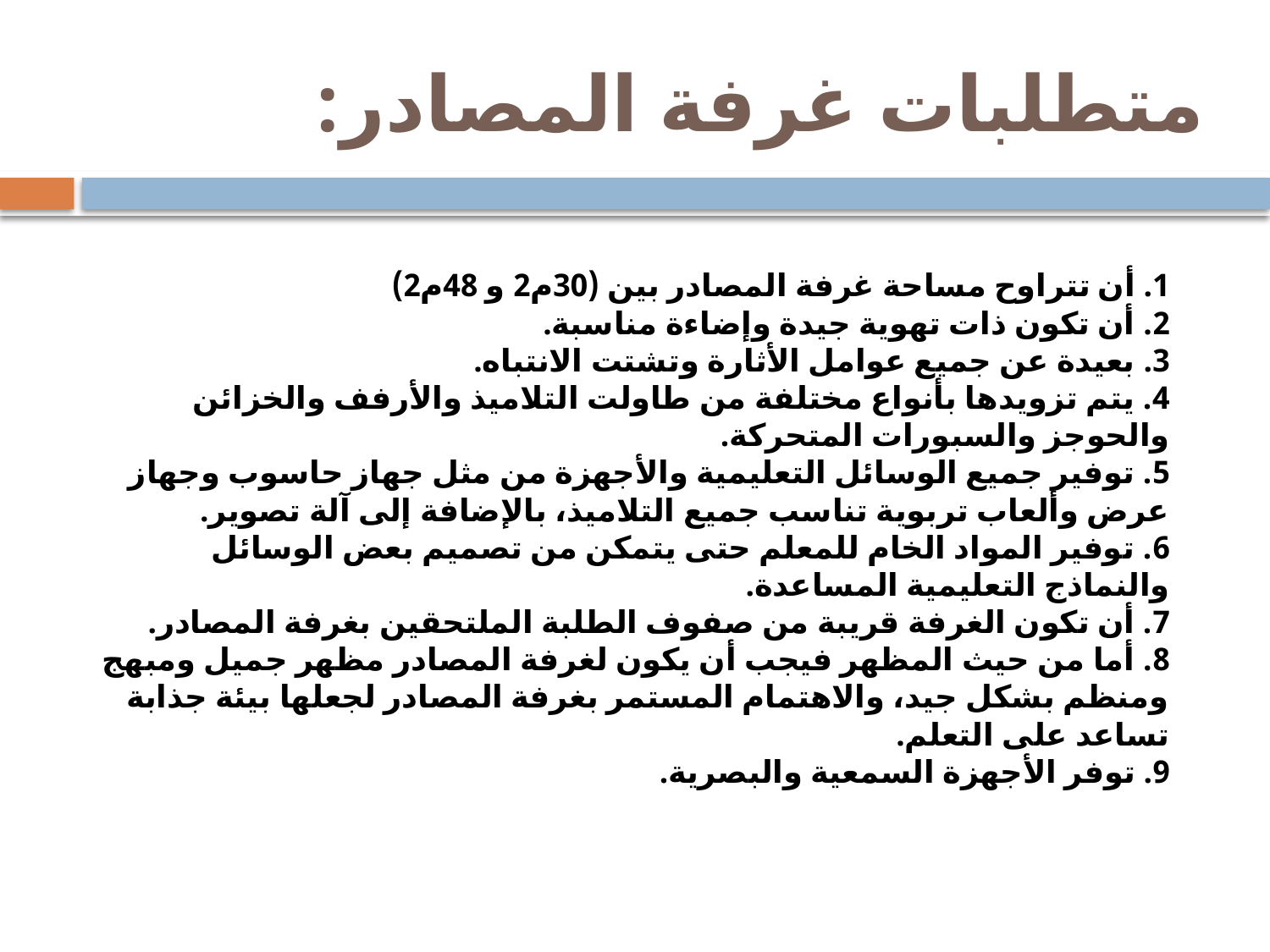

# متطلبات غرفة المصادر:
1. أن تتراوح مساحة غرفة المصادر بين (30م2 و 48م2)
2. أن تكون ذات تهوية جيدة وإضاءة مناسبة.
3. بعيدة عن جميع عوامل الأثارة وتشتت الانتباه.
4. يتم تزويدها بأنواع مختلفة من طاولت التلاميذ والأرفف والخزائن والحوجز والسبورات المتحركة.
5. توفير جميع الوسائل التعليمية والأجهزة من مثل جهاز حاسوب وجهاز عرض وألعاب تربوية تناسب جميع التلاميذ، بالإضافة إلى آلة تصوير.
6. توفير المواد الخام للمعلم حتى يتمكن من تصميم بعض الوسائل والنماذج التعليمية المساعدة.
7. أن تكون الغرفة قريبة من صفوف الطلبة الملتحقين بغرفة المصادر.
8. أما من حيث المظهر فيجب أن يكون لغرفة المصادر مظهر جميل ومبهج ومنظم بشكل جيد، والاهتمام المستمر بغرفة المصادر لجعلها بيئة جذابة تساعد على التعلم.
9. توفر الأجهزة السمعية والبصرية.